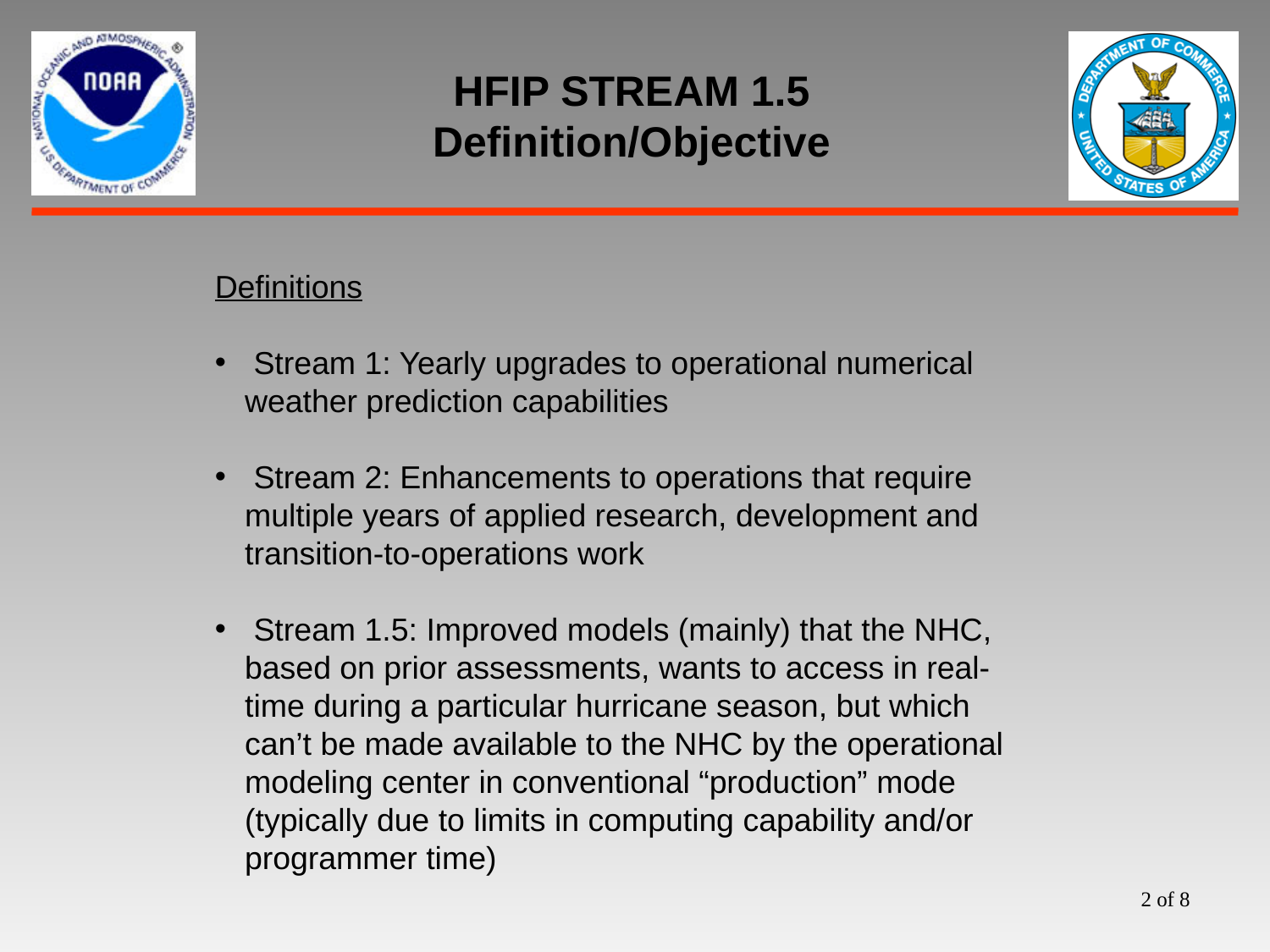

# HFIP STREAM 1.5 Definition/Objective

Definitions

 Stream 1: Yearly upgrades to operational numerical weather prediction capabilities

 Stream 2: Enhancements to operations that require multiple years of applied research, development and transition-to-operations work

 Stream 1.5: Improved models (mainly) that the NHC, based on prior assessments, wants to access in real-time during a particular hurricane season, but which can’t be made available to the NHC by the operational modeling center in conventional “production” mode (typically due to limits in computing capability and/or programmer time)
2 of 8